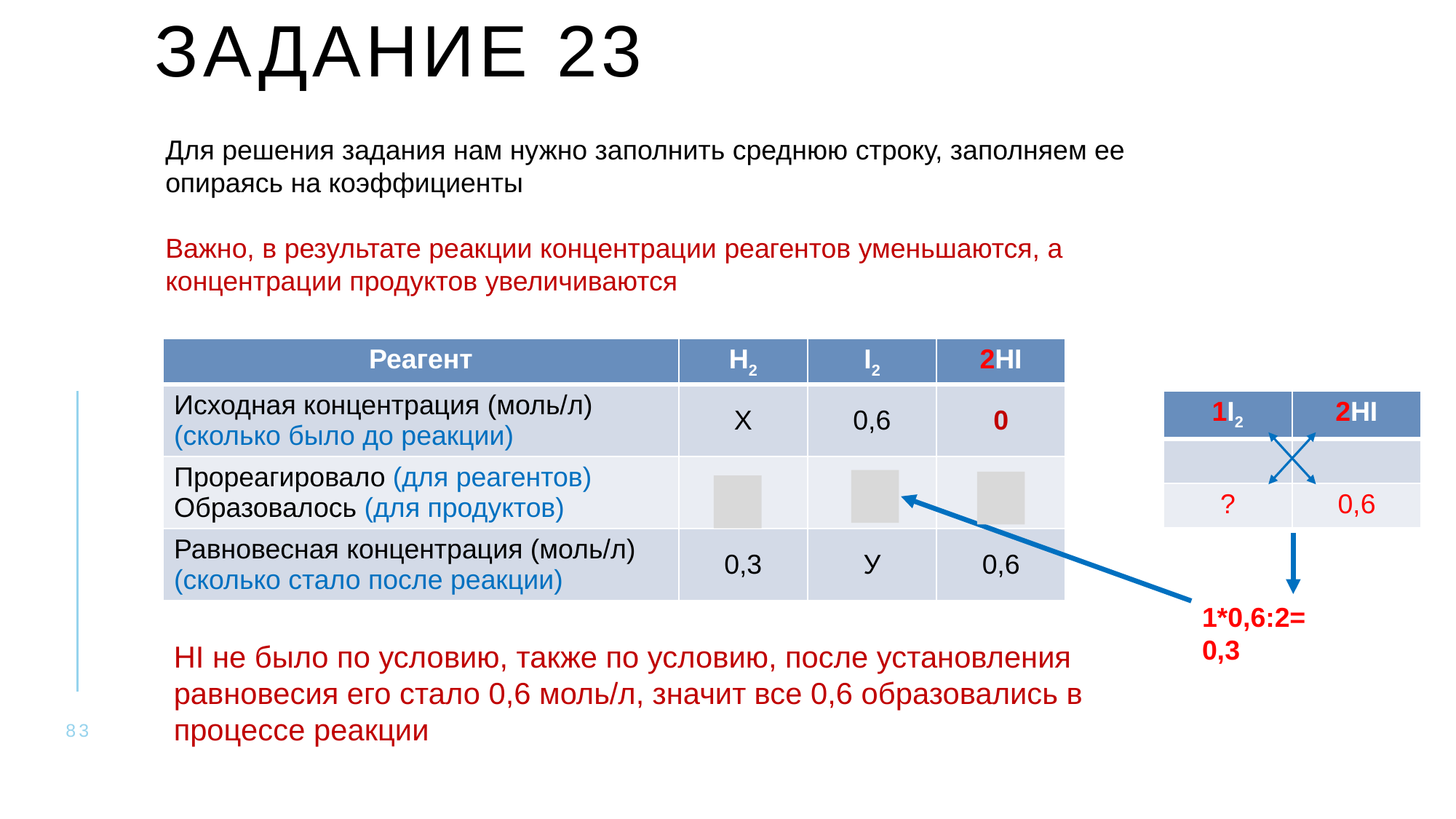

# Задание 23
Для решения задания нам нужно заполнить среднюю строку, заполняем ее опираясь на коэффициенты

Важно, в результате реакции концентрации реагентов уменьшаются, а концентрации продуктов увеличиваются
| Реагент | H2 | I2 | 2HI |
| --- | --- | --- | --- |
| Исходная концентрация (моль/л) (сколько было до реакции) | Х | 0,6 | 0 |
| Прореагировало (для реагентов) Образовалось (для продуктов) | 0,3 | 0,3 | 0,6 |
| Равновесная концентрация (моль/л) (сколько стало после реакции) | 0,3 | У | 0,6 |
| 1I2 | 2HI |
| --- | --- |
|  |  |
| ? | 0,6 |

1*0,6:2=0,3
HI не было по условию, также по условию, после установления равновесия его стало 0,6 моль/л, значит все 0,6 образовались в процессе реакции
83